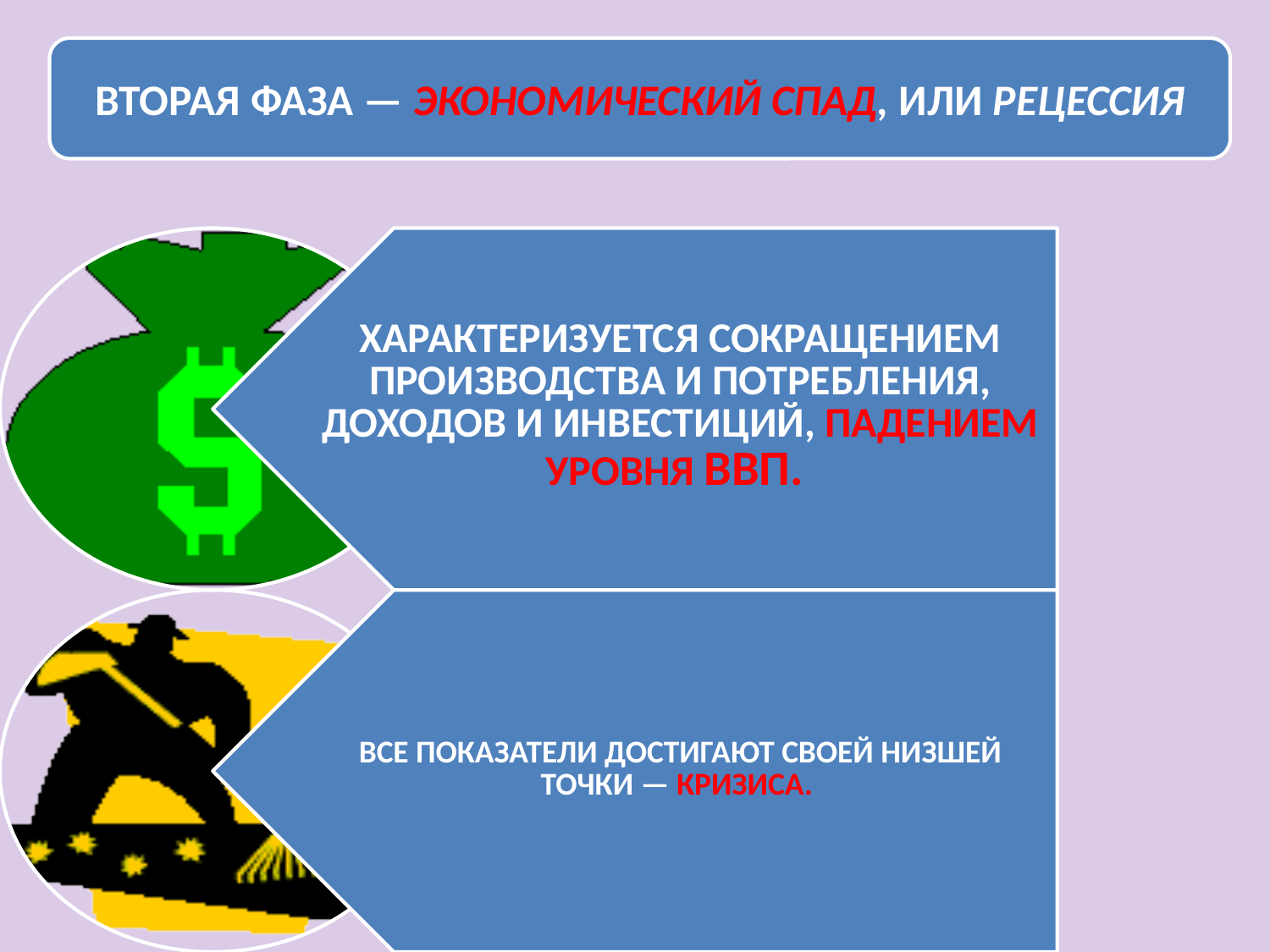

ВТОРАЯ ФАЗА — ЭКОНОМИЧЕСКИЙ СПАД, ИЛИ РЕЦЕССИЯ
ХАРАКТЕРИЗУЕТСЯ СОКРАЩЕНИЕМ ПРОИЗВОДСТВА И ПОТРЕБЛЕНИЯ, ДОХОДОВ И ИНВЕСТИЦИЙ, ПАДЕНИЕМ УРОВНЯ ВВП.
ВСЕ ПОКАЗАТЕЛИ ДОСТИГАЮТ СВОЕЙ НИЗШЕЙ ТОЧКИ — КРИЗИСА.